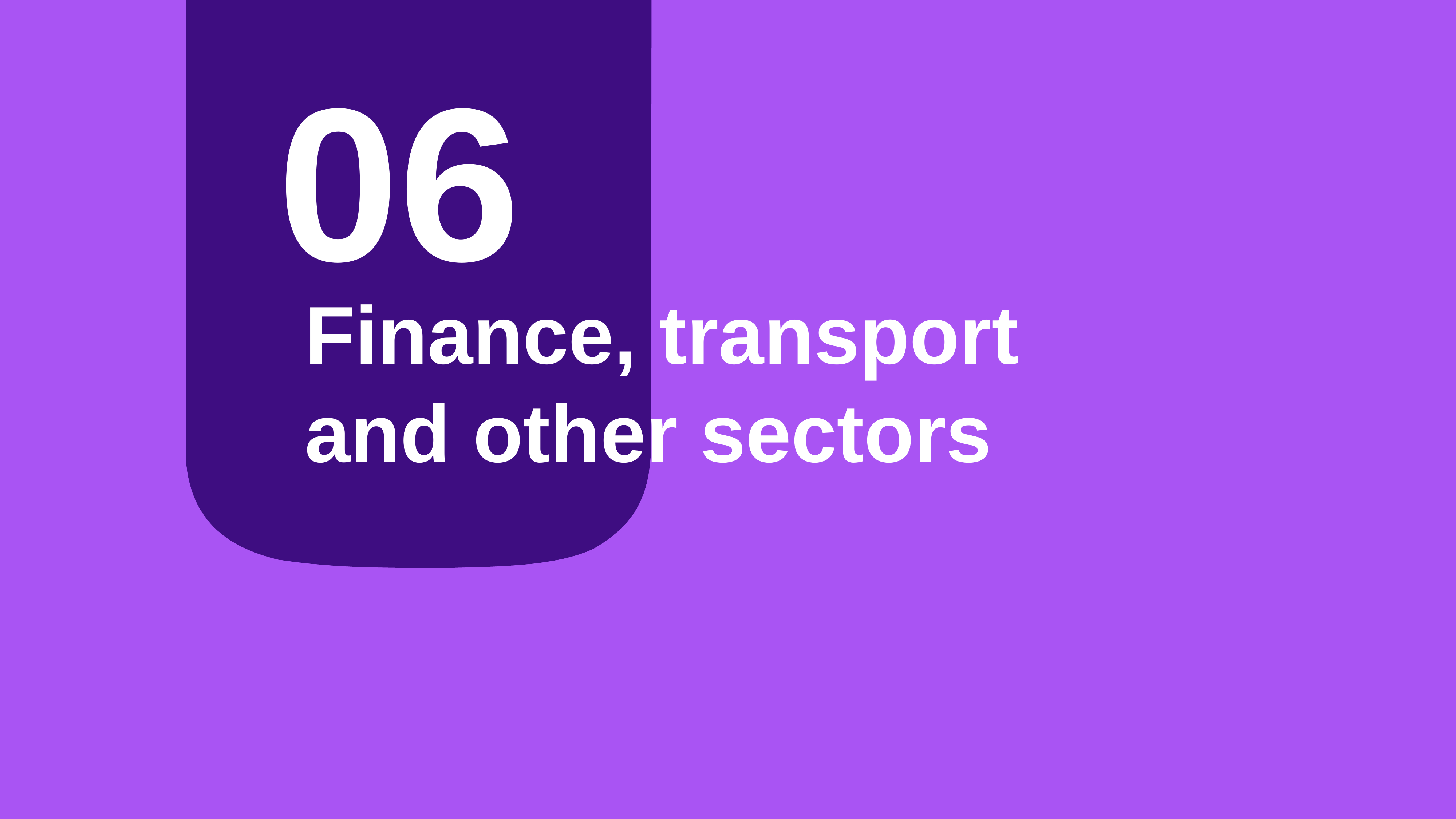

06
# Finance, transport and other sectors